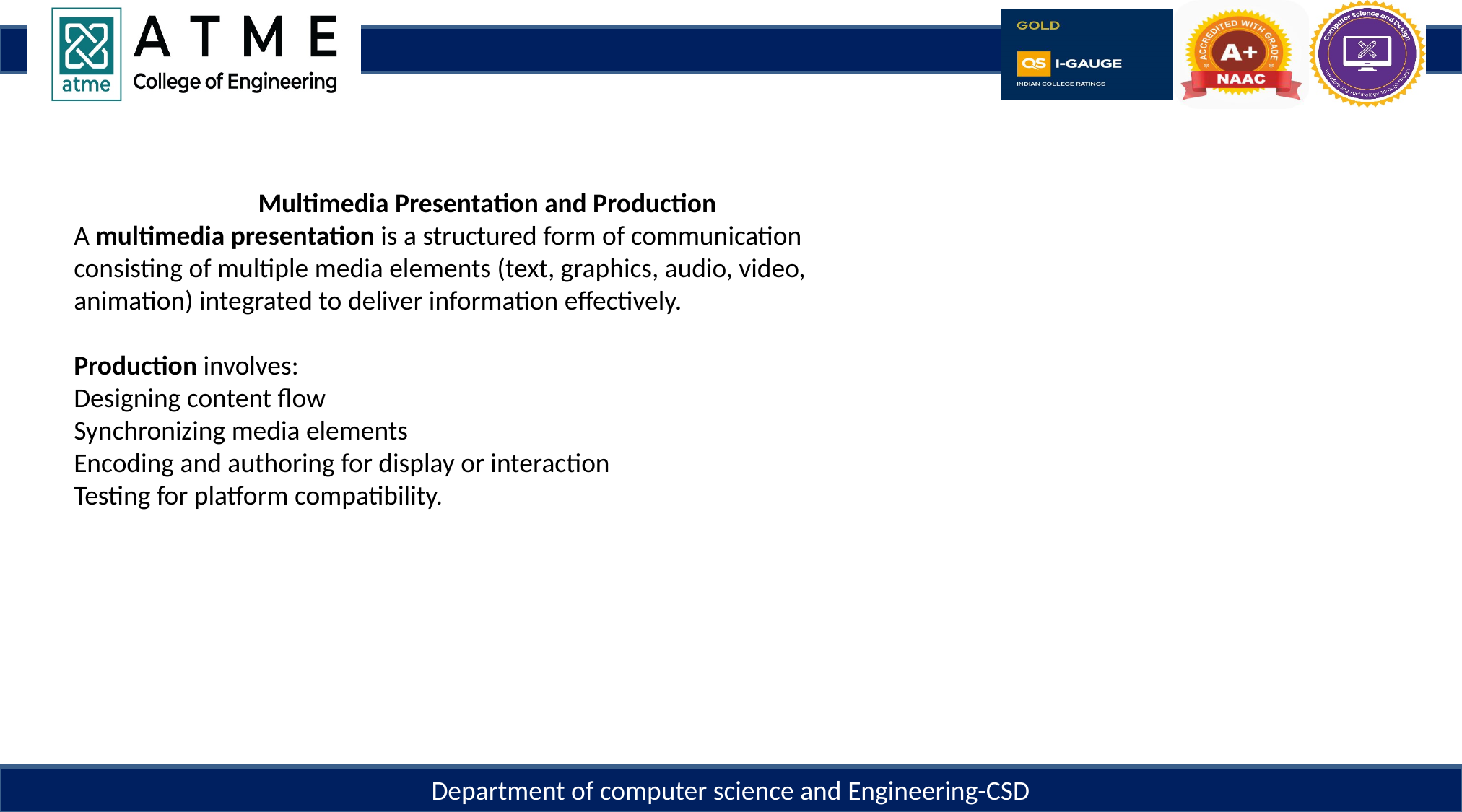

Multimedia Presentation and Production
A multimedia presentation is a structured form of communication consisting of multiple media elements (text, graphics, audio, video, animation) integrated to deliver information effectively.

Production involves:
Designing content flow
Synchronizing media elements
Encoding and authoring for display or interaction
Testing for platform compatibility.

Department of computer science and Engineering-CSD